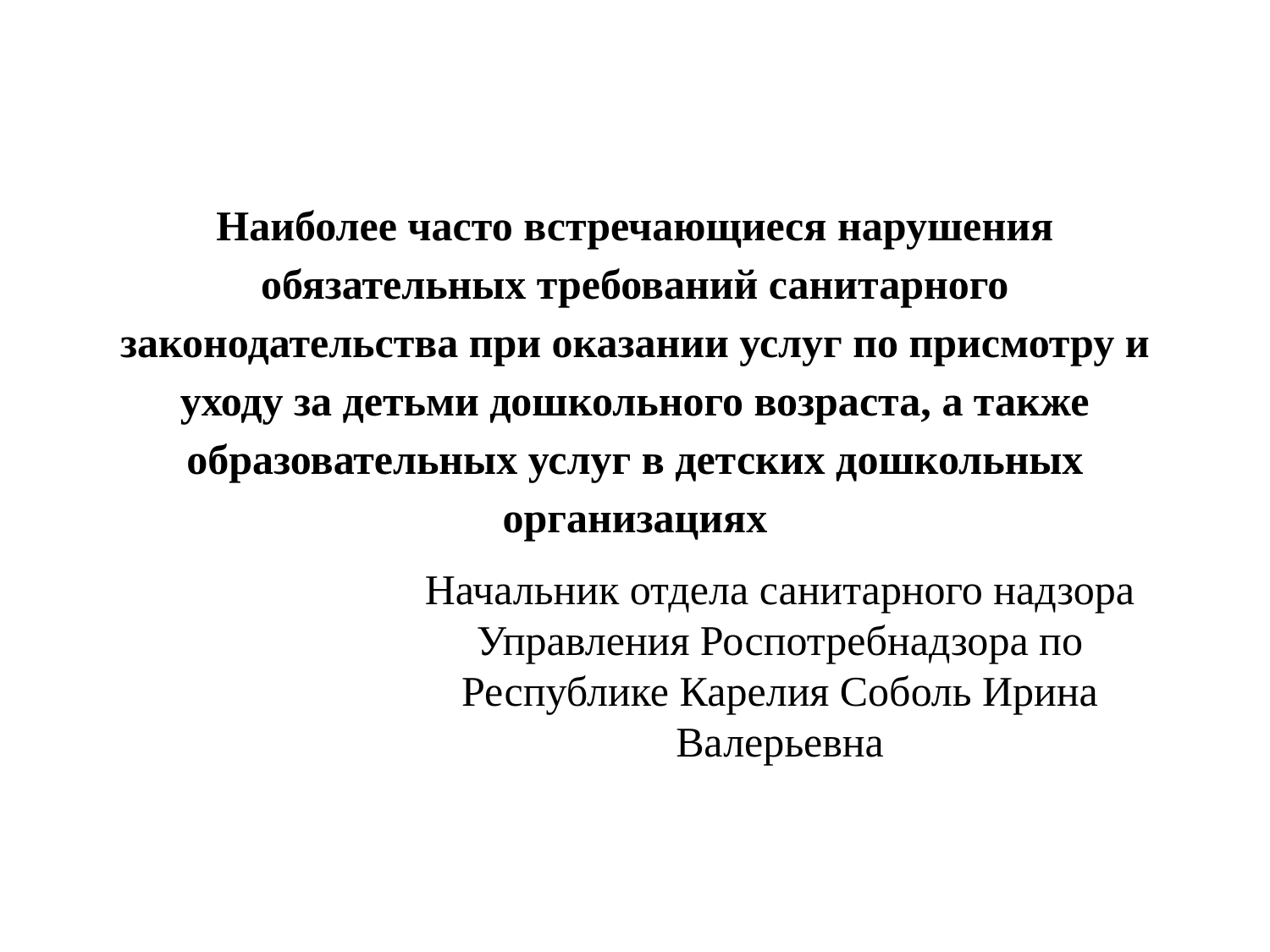

# Наиболее часто встречающиеся нарушения обязательных требований санитарного законодательства при оказании услуг по присмотру и уходу за детьми дошкольного возраста, а также образовательных услуг в детских дошкольных организациях
Начальник отдела санитарного надзора Управления Роспотребнадзора по Республике Карелия Соболь Ирина Валерьевна